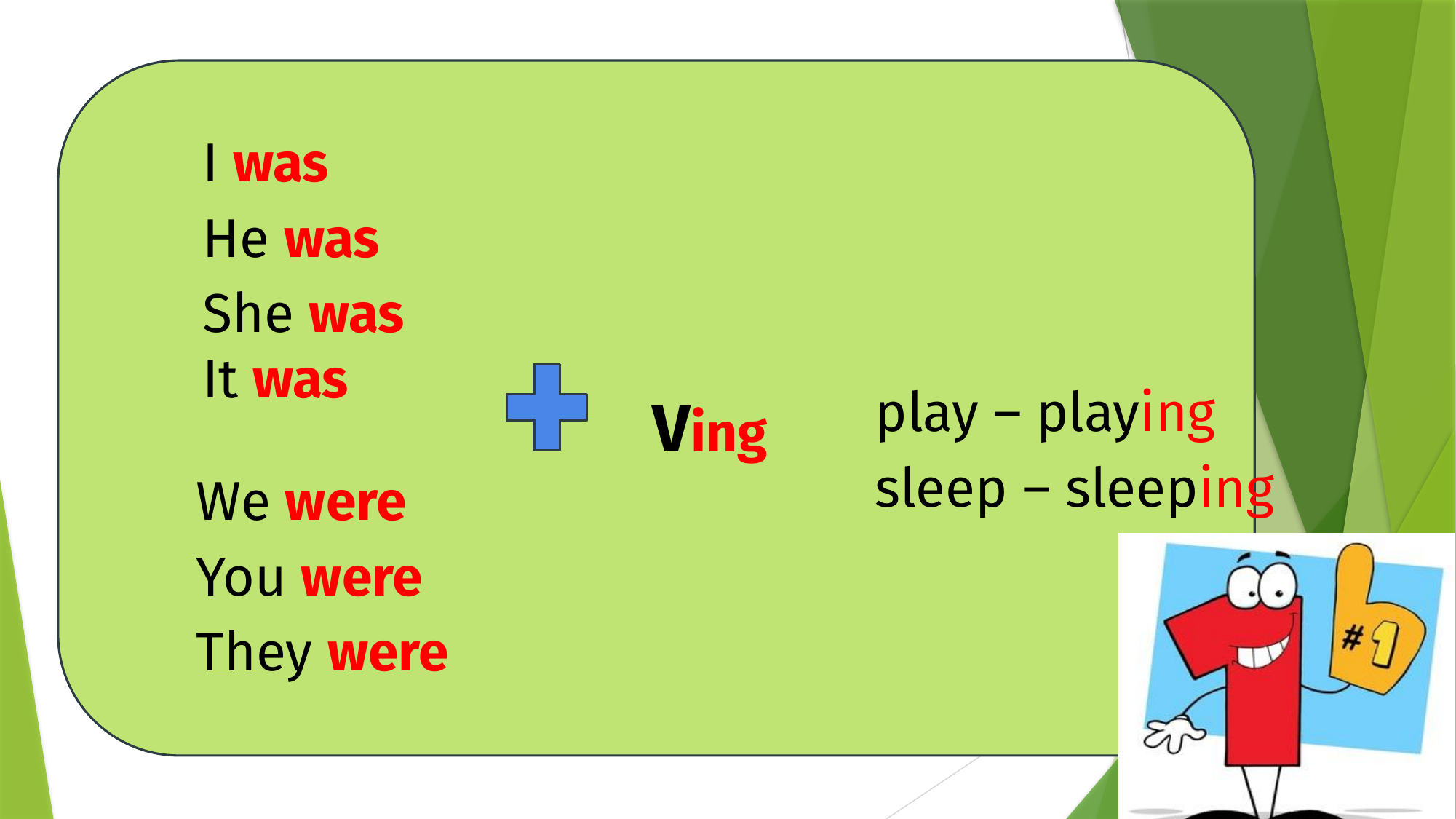

I was
He was
She was
It was

play – playing
sleep – sleeping
Ving

We were
You were
They were